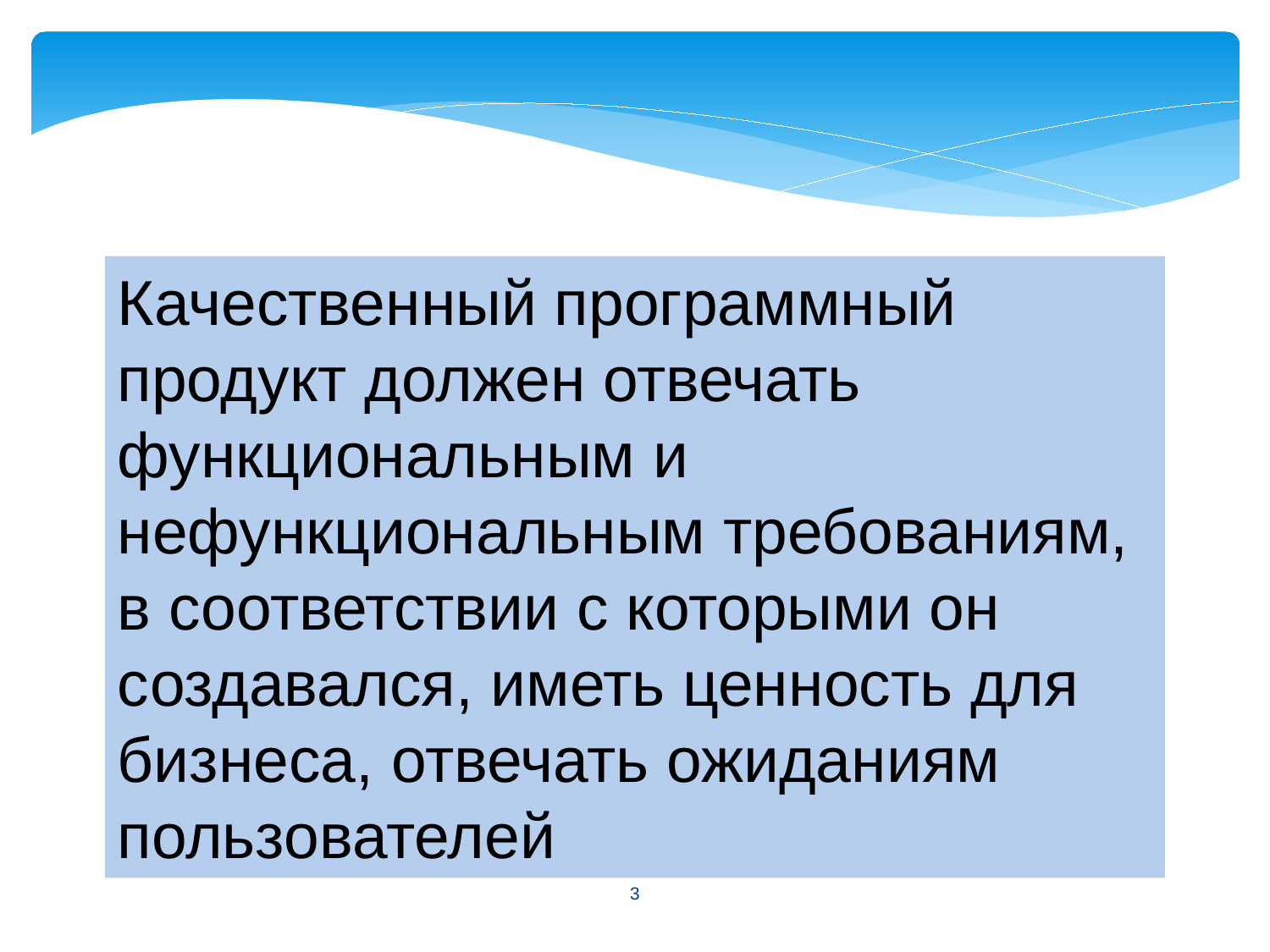

Качественный программный продукт должен отвечать функциональным и нефункциональным требованиям, в соответствии с которыми он создавался, иметь ценность для бизнеса, отвечать ожиданиям пользователей
3